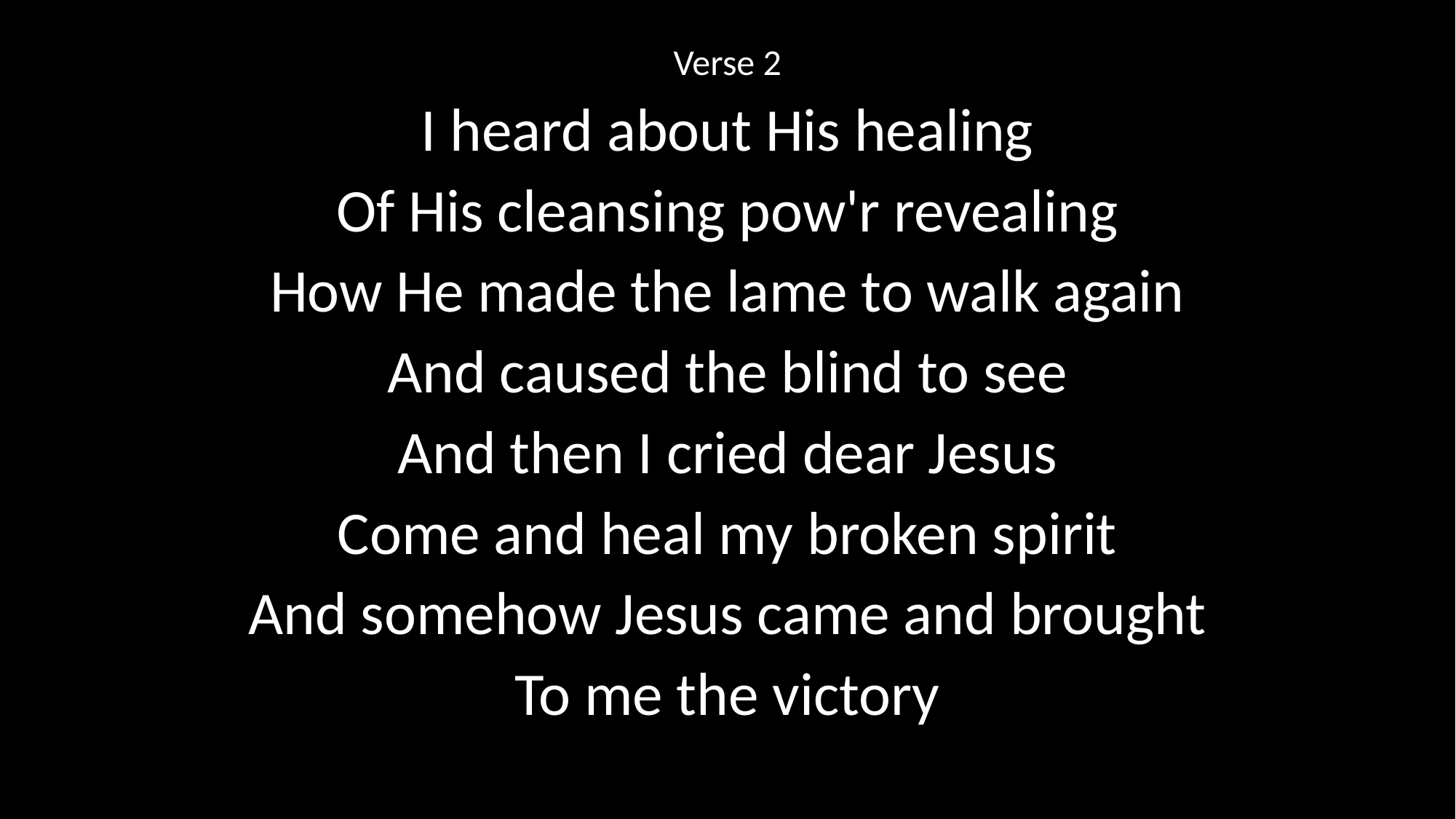

Verse 2
I heard about His healing
Of His cleansing pow'r revealing
How He made the lame to walk again
And caused the blind to see
And then I cried dear Jesus
Come and heal my broken spirit
And somehow Jesus came and brought
To me the victory